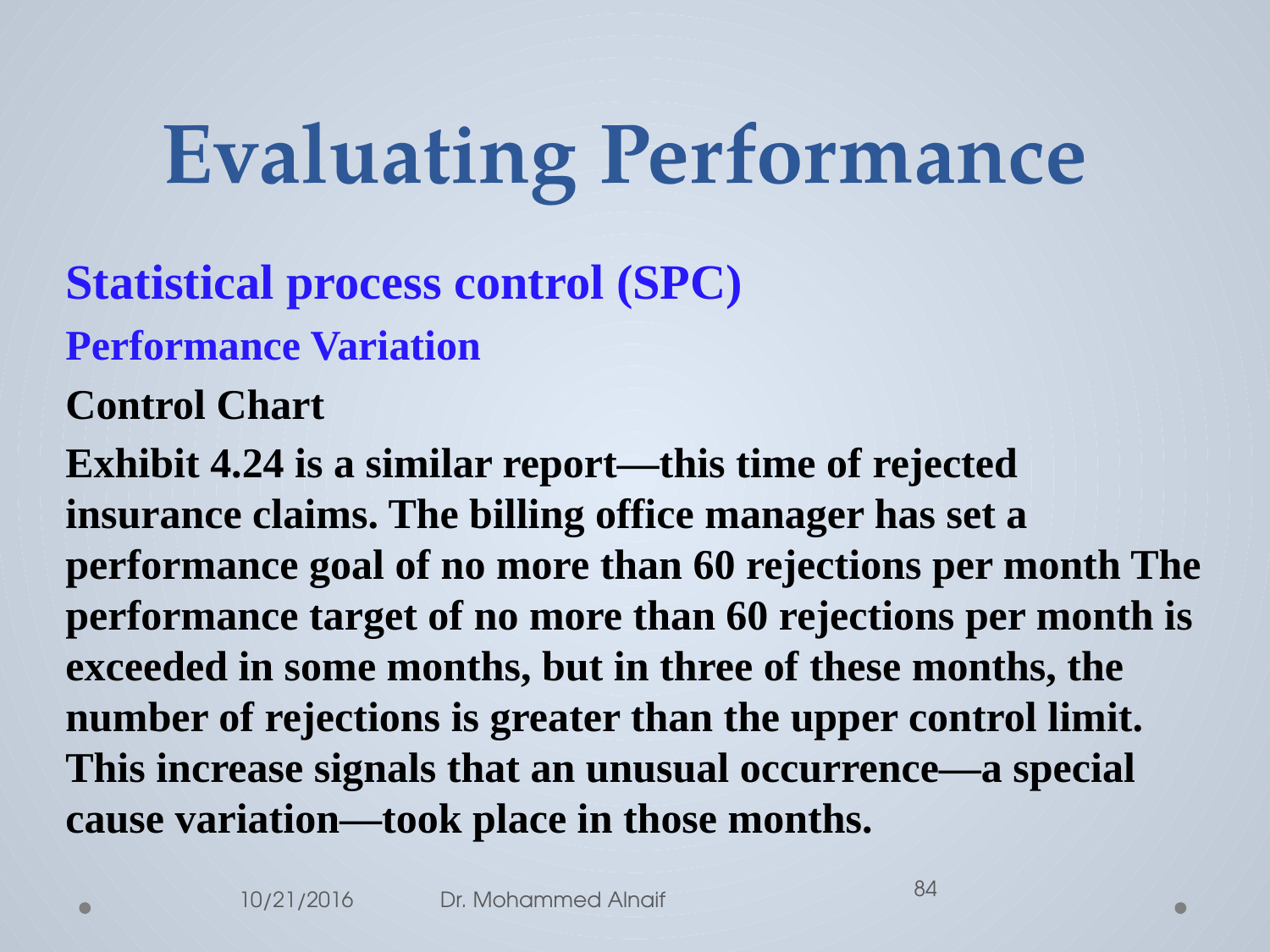

# Evaluating Performance
Statistical process control (SPC)
Performance Variation
Control Chart
Exhibit 4.24 is a similar report—this time of rejected insurance claims. The billing office manager has set a performance goal of no more than 60 rejections per month The performance target of no more than 60 rejections per month is exceeded in some months, but in three of these months, the number of rejections is greater than the upper control limit. This increase signals that an unusual occurrence—a special cause variation—took place in those months.
84
10/21/2016
Dr. Mohammed Alnaif